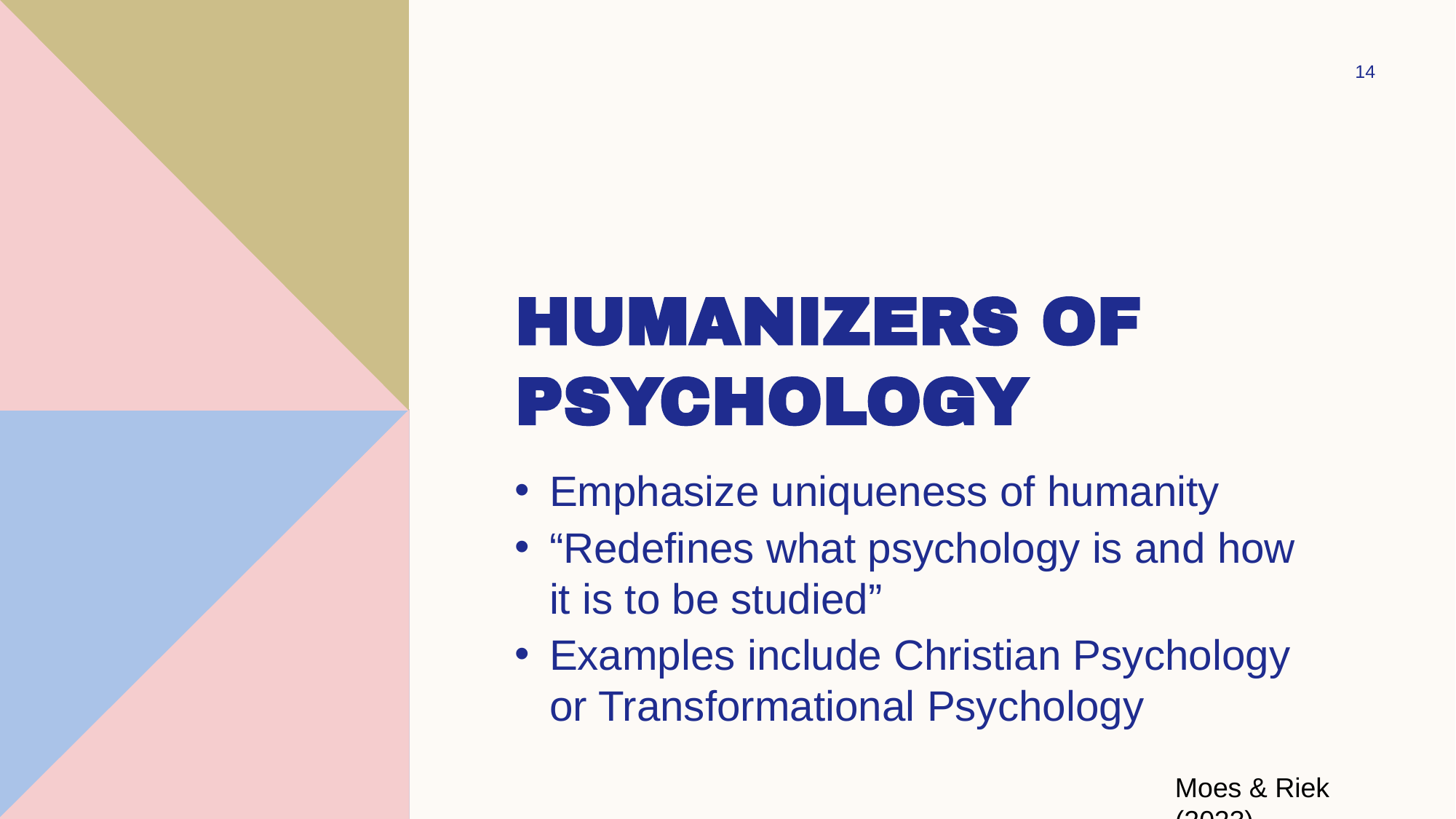

14
# Humanizers of Psychology
Emphasize uniqueness of humanity
“Redefines what psychology is and how it is to be studied”
Examples include Christian Psychology or Transformational Psychology

Moes & Riek (2023)